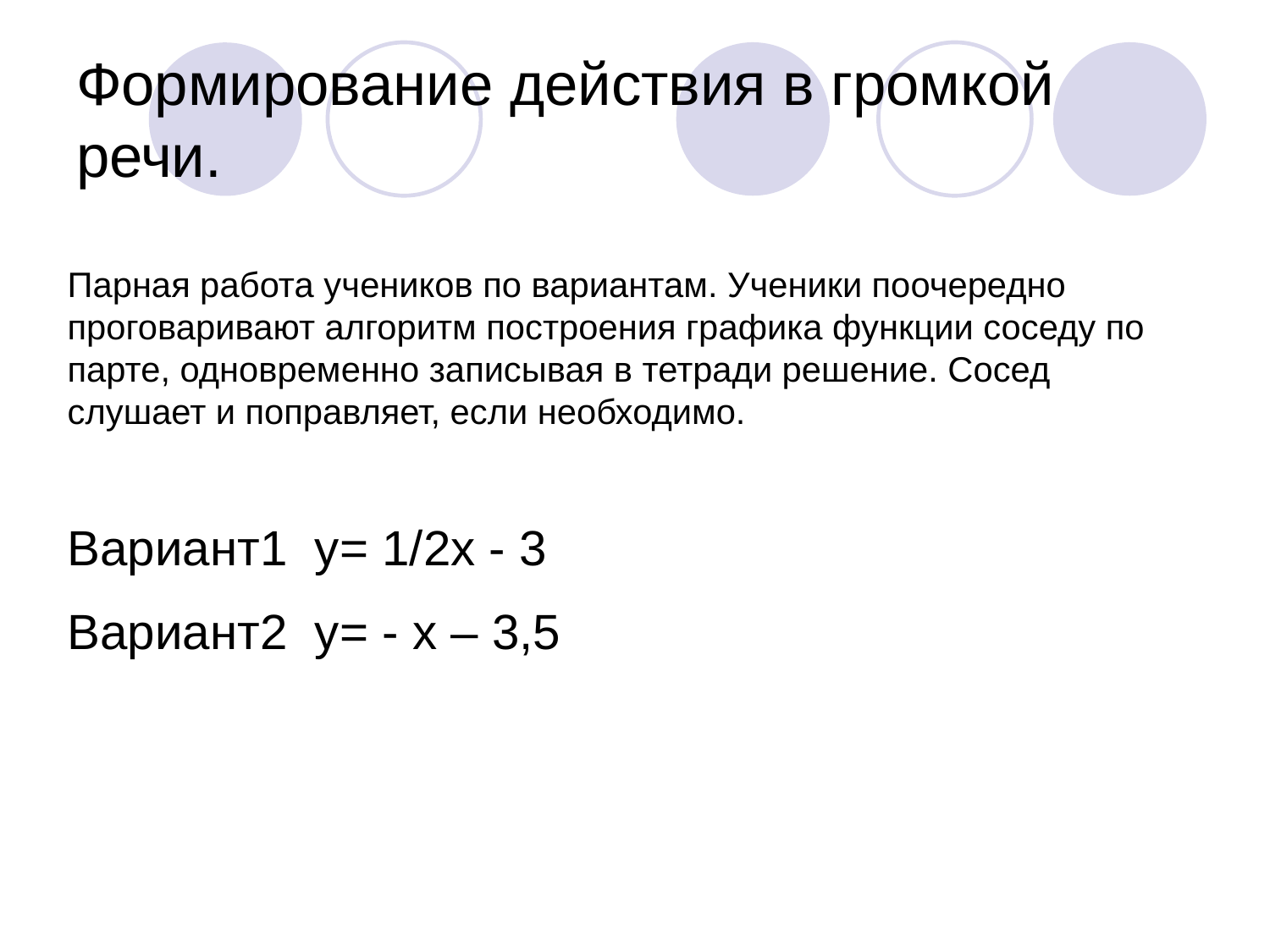

# Формирование действия в громкой речи.
Парная работа учеников по вариантам. Ученики поочередно проговаривают алгоритм построения графика функции соседу по парте, одновременно записывая в тетради решение. Сосед слушает и поправляет, если необходимо.

Вариант1  у= 1/2х - 3
Вариант2  у= - х – 3,5